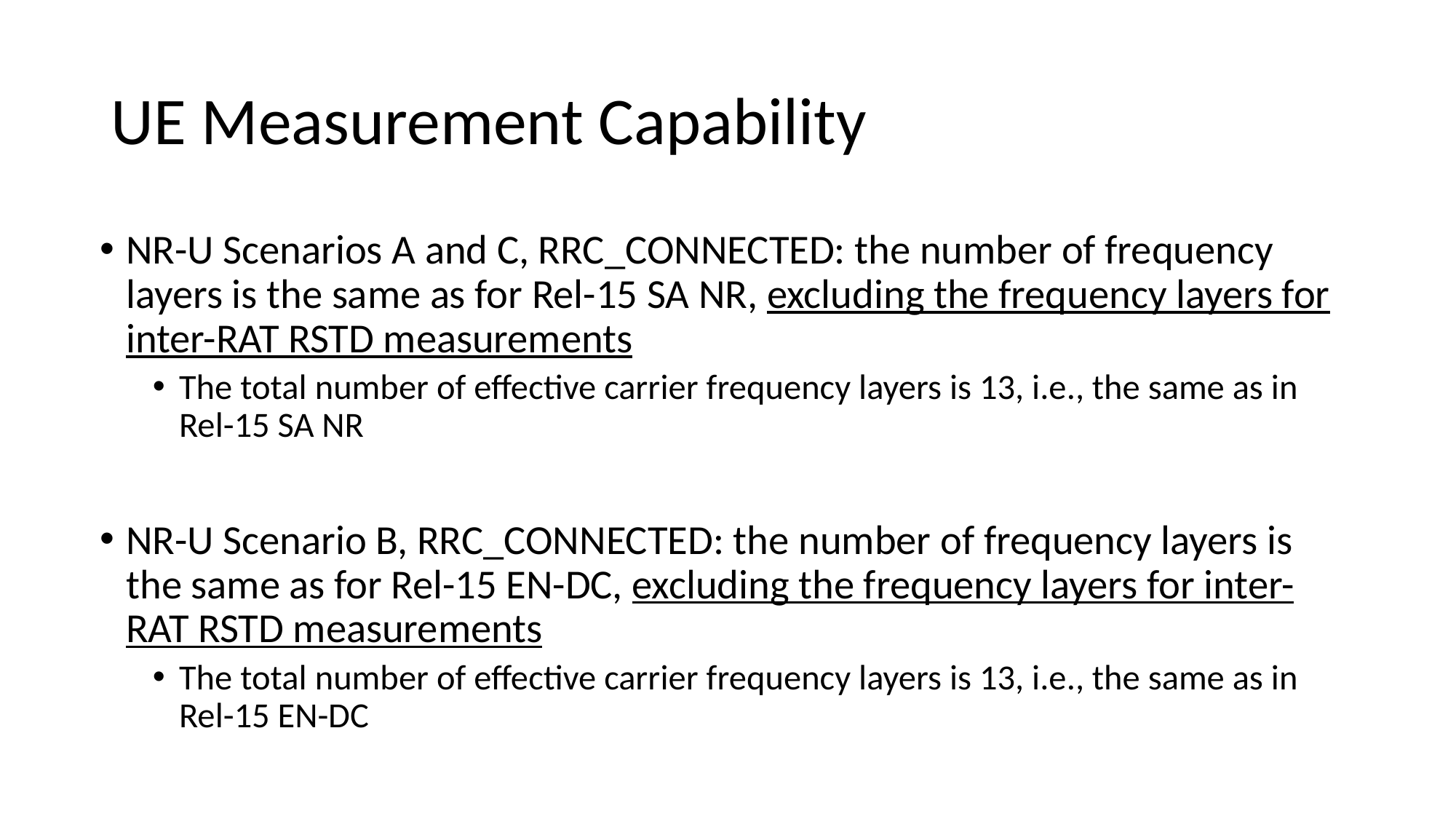

# UE Measurement Capability
NR-U Scenarios A and C, RRC_CONNECTED: the number of frequency layers is the same as for Rel-15 SA NR, excluding the frequency layers for inter-RAT RSTD measurements
The total number of effective carrier frequency layers is 13, i.e., the same as in Rel-15 SA NR

NR-U Scenario B, RRC_CONNECTED: the number of frequency layers is the same as for Rel-15 EN-DC, excluding the frequency layers for inter-RAT RSTD measurements
The total number of effective carrier frequency layers is 13, i.e., the same as in Rel-15 EN-DC